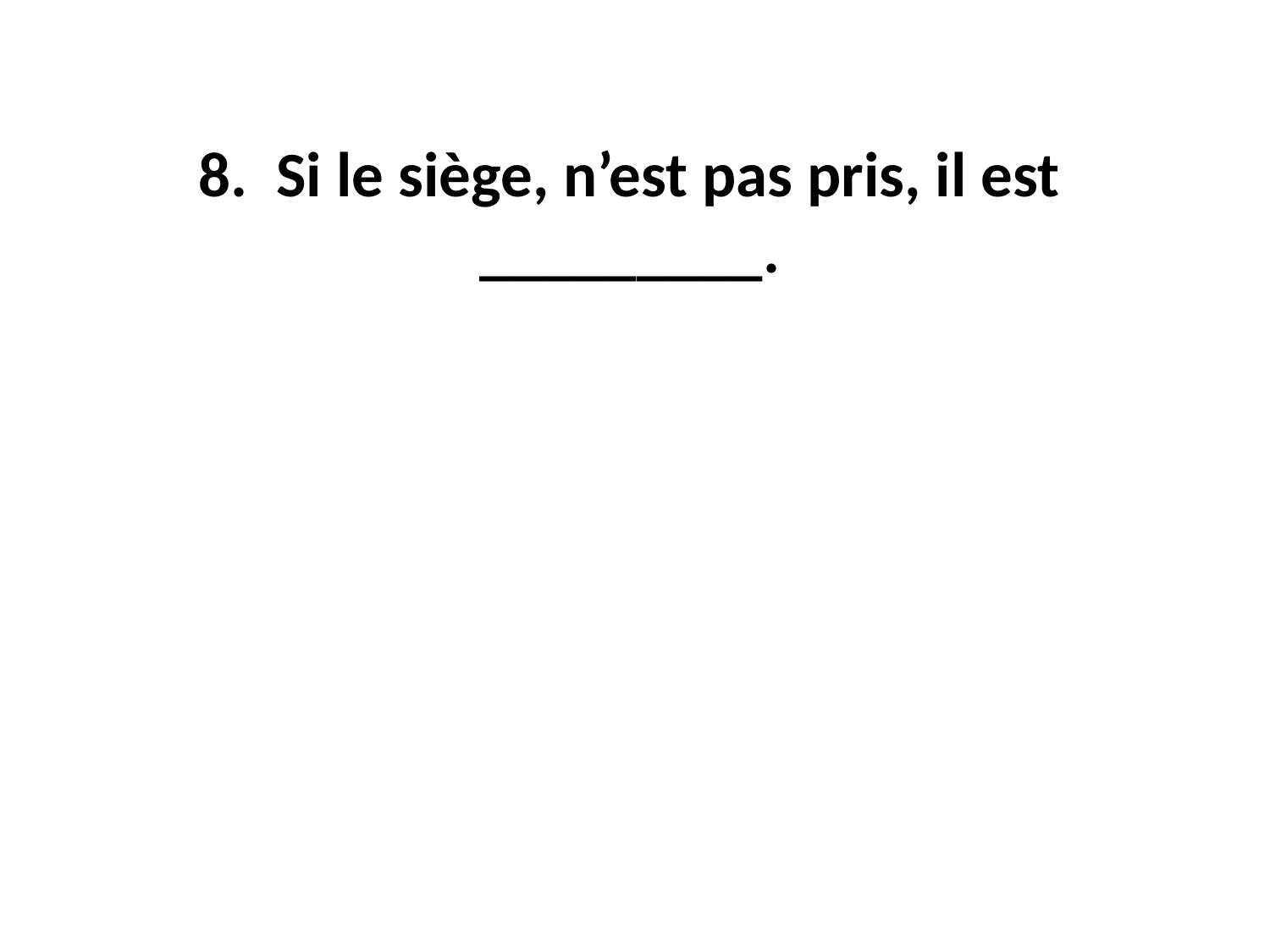

8.  Si le siège, n’est pas pris, il est _________.